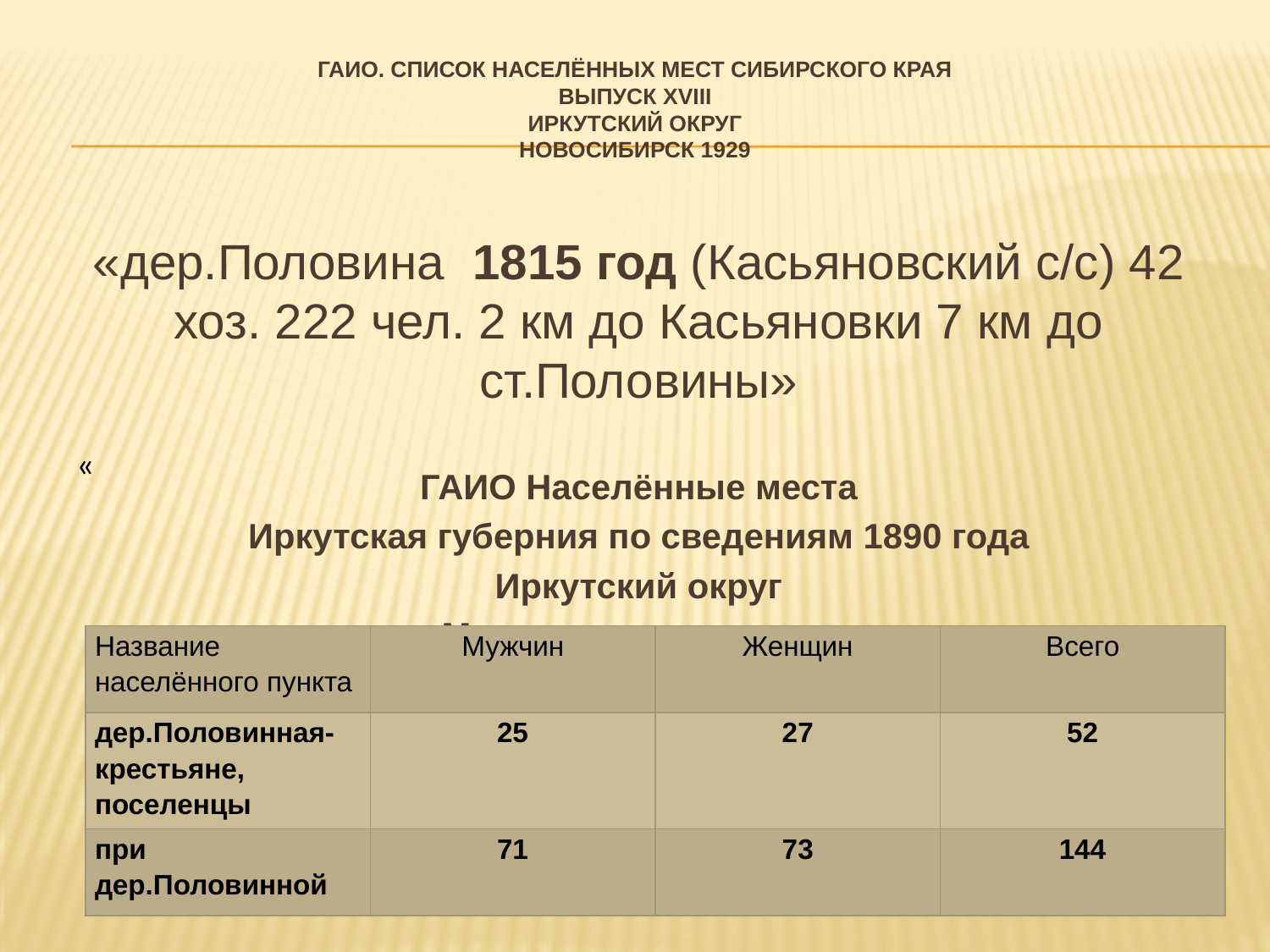

# ГАИО. СПИСОК НАСЕЛЁННЫХ МЕСТ СИБИРСКОГО КРАЯ ВЫПУСК XVIII ИРКУТСКИЙ ОКРУГ Новосибирск 1929
«дер.Половина  1815 год (Касьяновский с/с) 42 хоз. 222 чел. 2 км до Касьяновки 7 км до ст.Половины»

ГАИО Населённые места
Иркутская губерния по сведениям 1890 года
Иркутский округ
Мальтинская волость:

«
| Название населённого пункта | Мужчин | Женщин | Всего |
| --- | --- | --- | --- |
| дер.Половинная-крестьяне, поселенцы | 25 | 27 | 52 |
| при дер.Половинной | 71 | 73 | 144 |